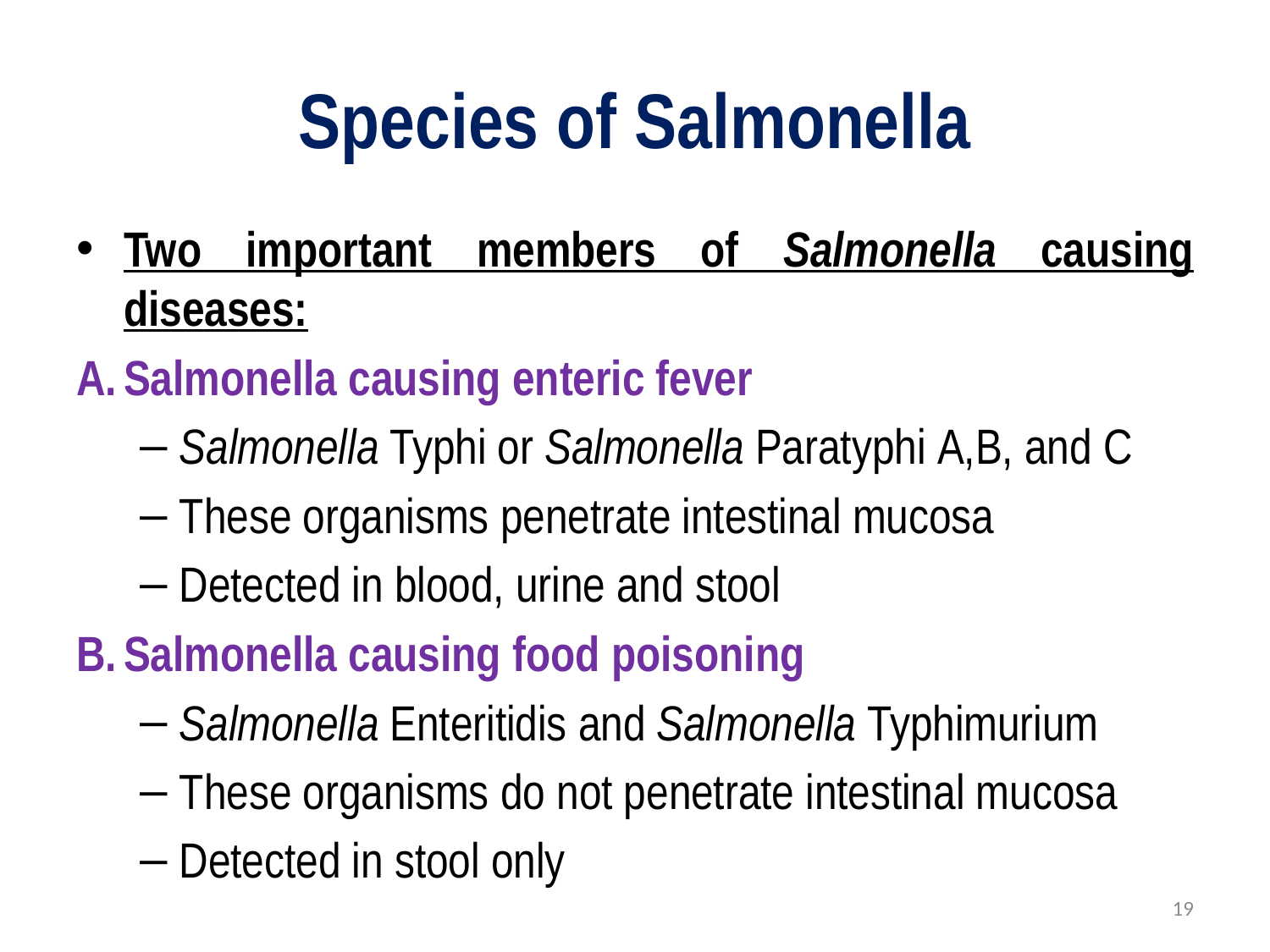

# Species of Salmonella
Two important members of Salmonella causing diseases:
Salmonella causing enteric fever
Salmonella Typhi or Salmonella Paratyphi A,B, and C
These organisms penetrate intestinal mucosa
Detected in blood, urine and stool
Salmonella causing food poisoning
Salmonella Enteritidis and Salmonella Typhimurium
These organisms do not penetrate intestinal mucosa
Detected in stool only

19